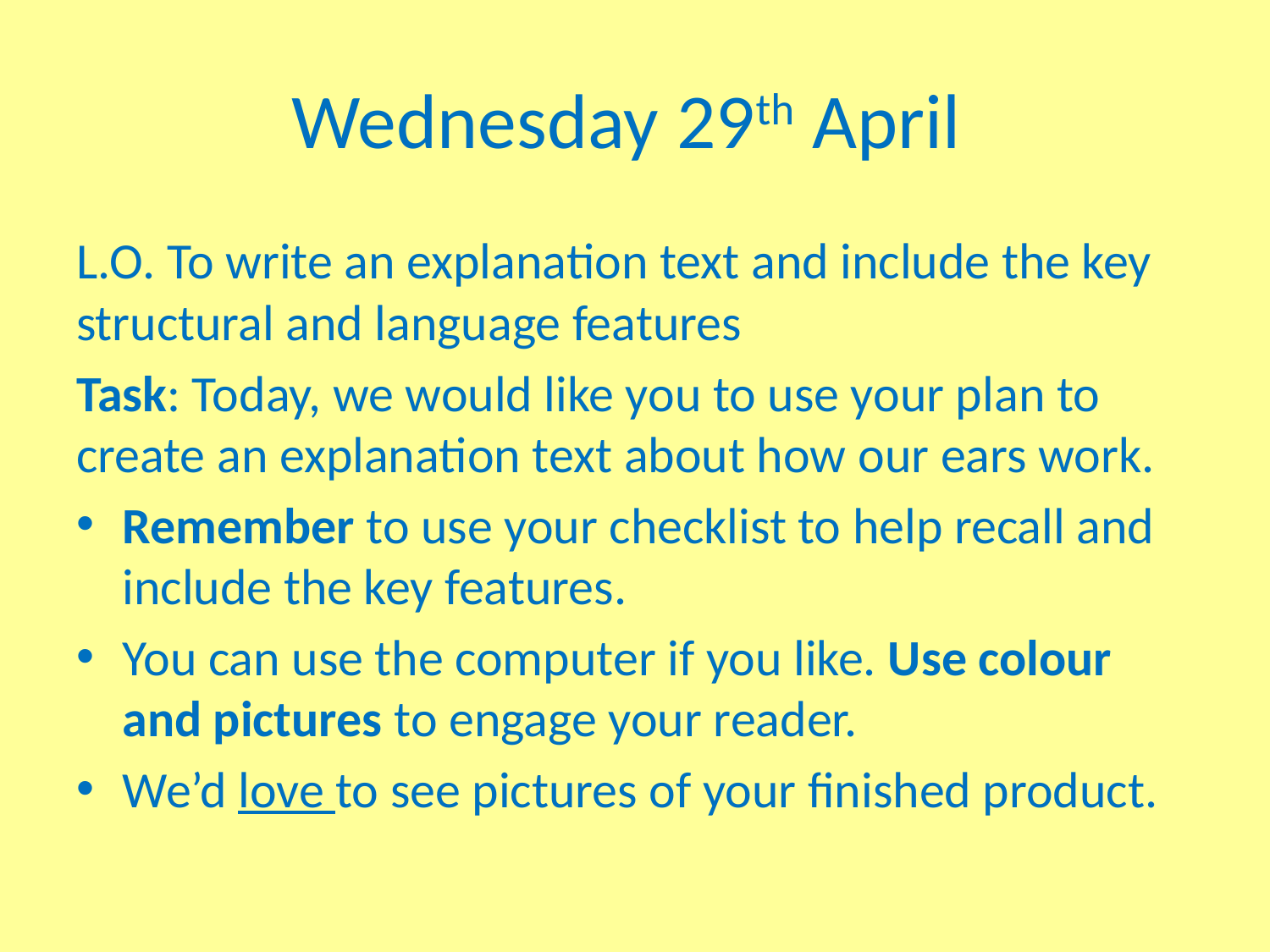

# Wednesday 29th April
L.O. To write an explanation text and include the key structural and language features
Task: Today, we would like you to use your plan to create an explanation text about how our ears work.
Remember to use your checklist to help recall and include the key features.
You can use the computer if you like. Use colour and pictures to engage your reader.
We’d love to see pictures of your finished product.